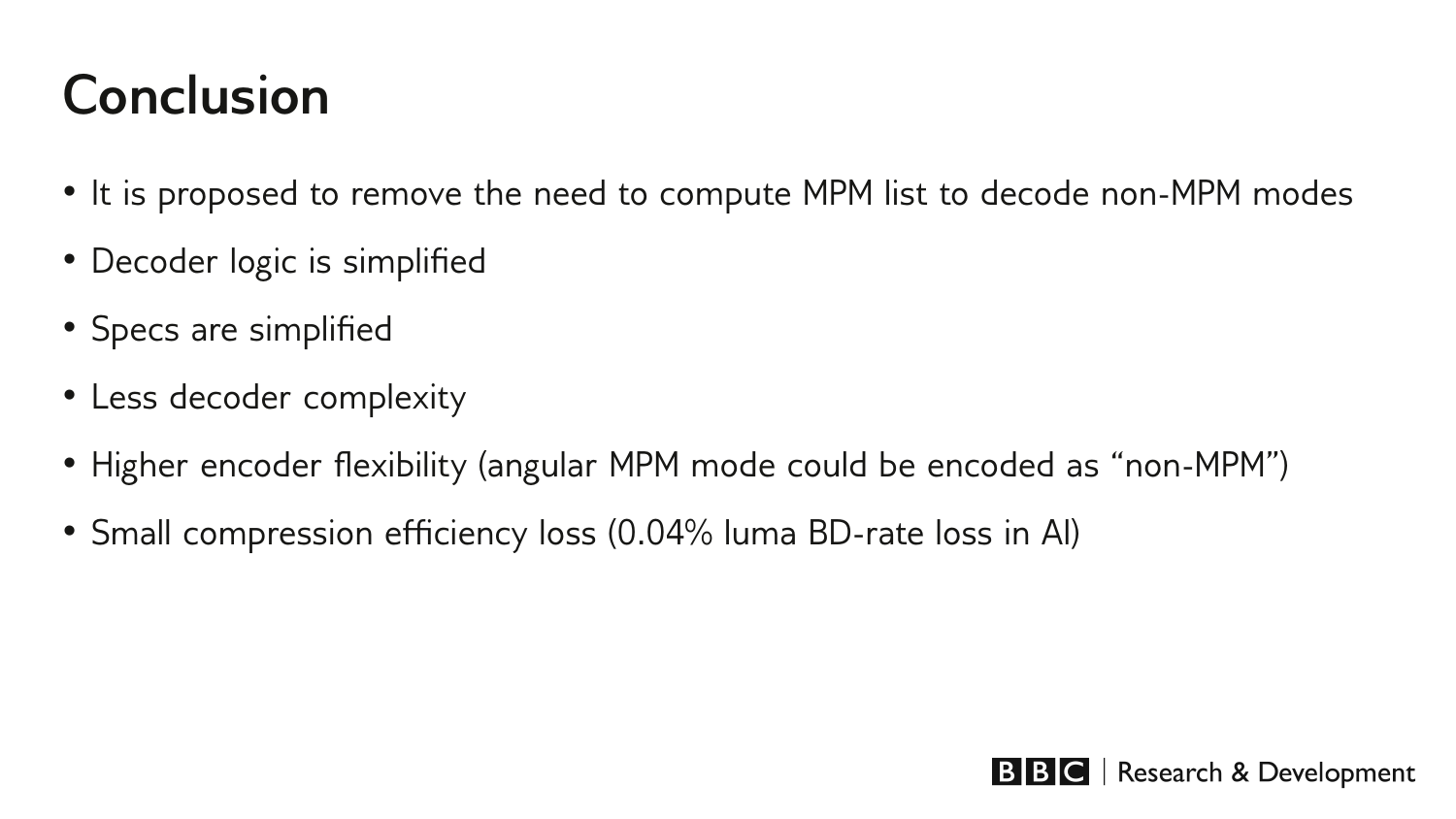

Conclusion
It is proposed to remove the need to compute MPM list to decode non-MPM modes
Decoder logic is simplified
Specs are simplified
Less decoder complexity
Higher encoder flexibility (angular MPM mode could be encoded as “non-MPM”)
Small compression efficiency loss (0.04% luma BD-rate loss in AI)